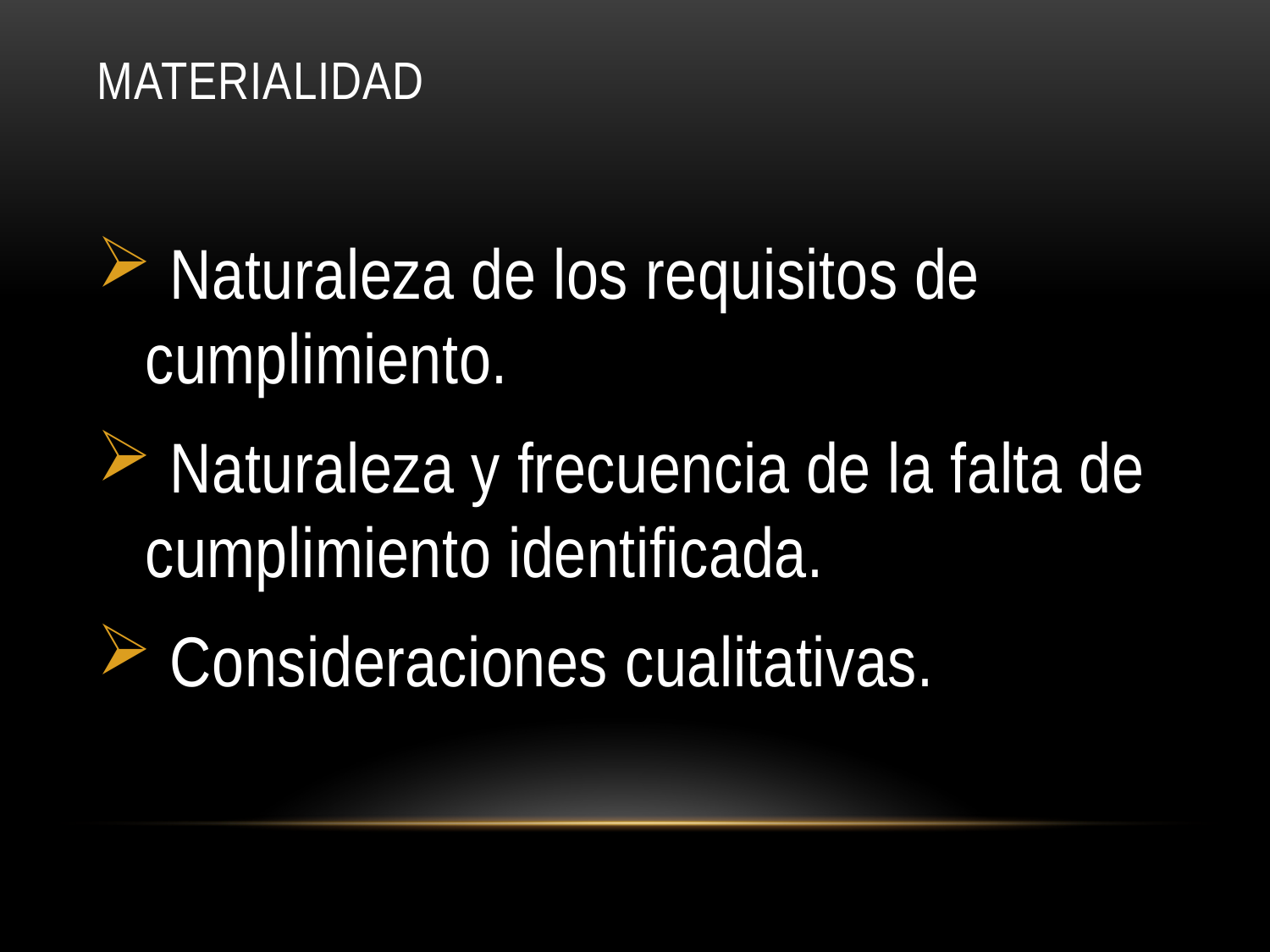

# MATERIALIDAD
 Naturaleza de los requisitos de cumplimiento.
 Naturaleza y frecuencia de la falta de cumplimiento identificada.
 Consideraciones cualitativas.